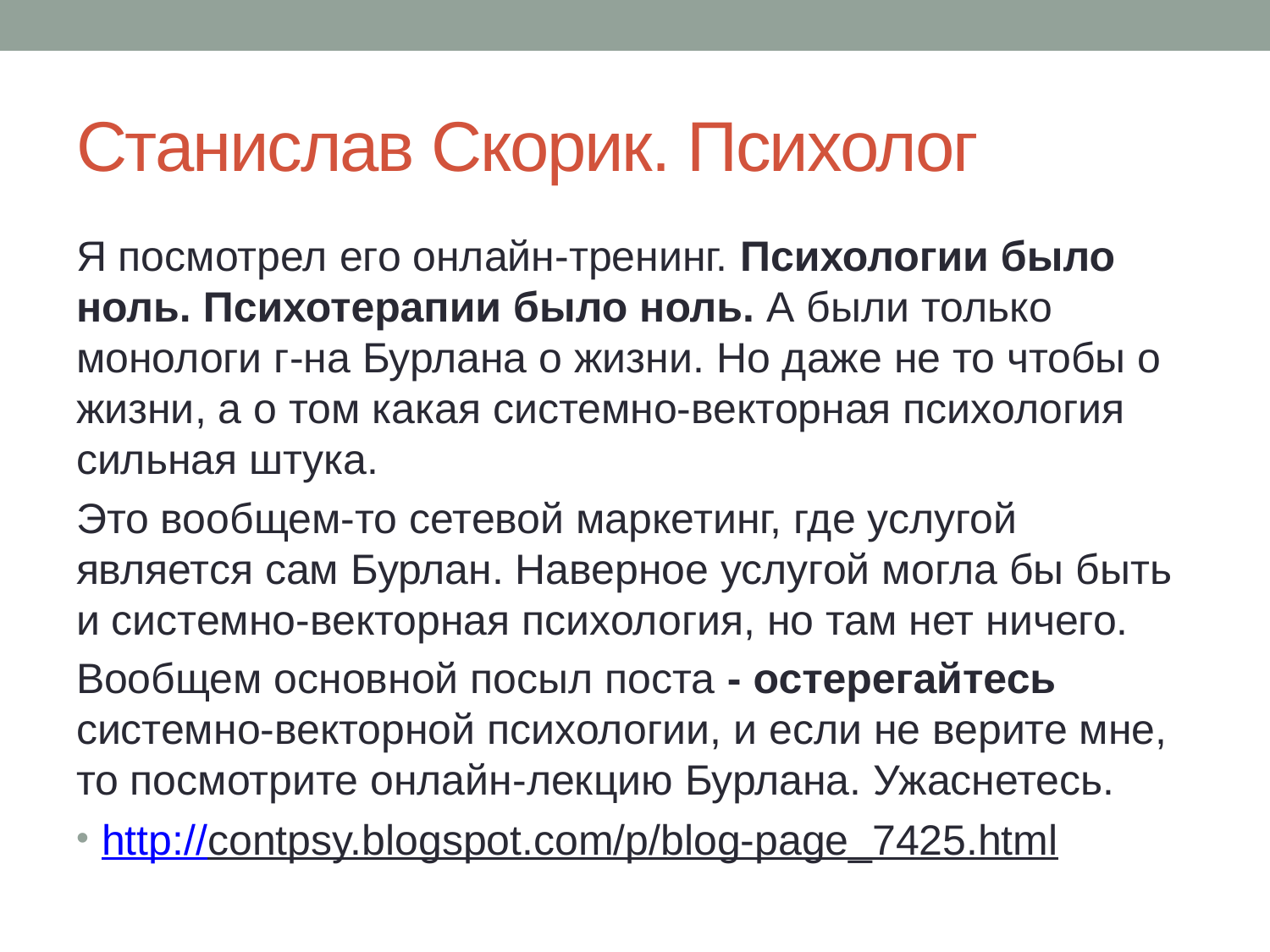

# Станислав Скорик. Психолог
Я посмотрел его онлайн-тренинг. Психологии было ноль. Психотерапии было ноль. А были только монологи г-на Бурлана о жизни. Но даже не то чтобы о жизни, а о том какая системно-векторная психология сильная штука.
Это вообщем-то сетевой маркетинг, где услугой является сам Бурлан. Наверное услугой могла бы быть и системно-векторная психология, но там нет ничего.
Вообщем основной посыл поста - остерегайтесь системно-векторной психологии, и если не верите мне, то посмотрите онлайн-лекцию Бурлана. Ужаснетесь.
http://contpsy.blogspot.com/p/blog-page_7425.html